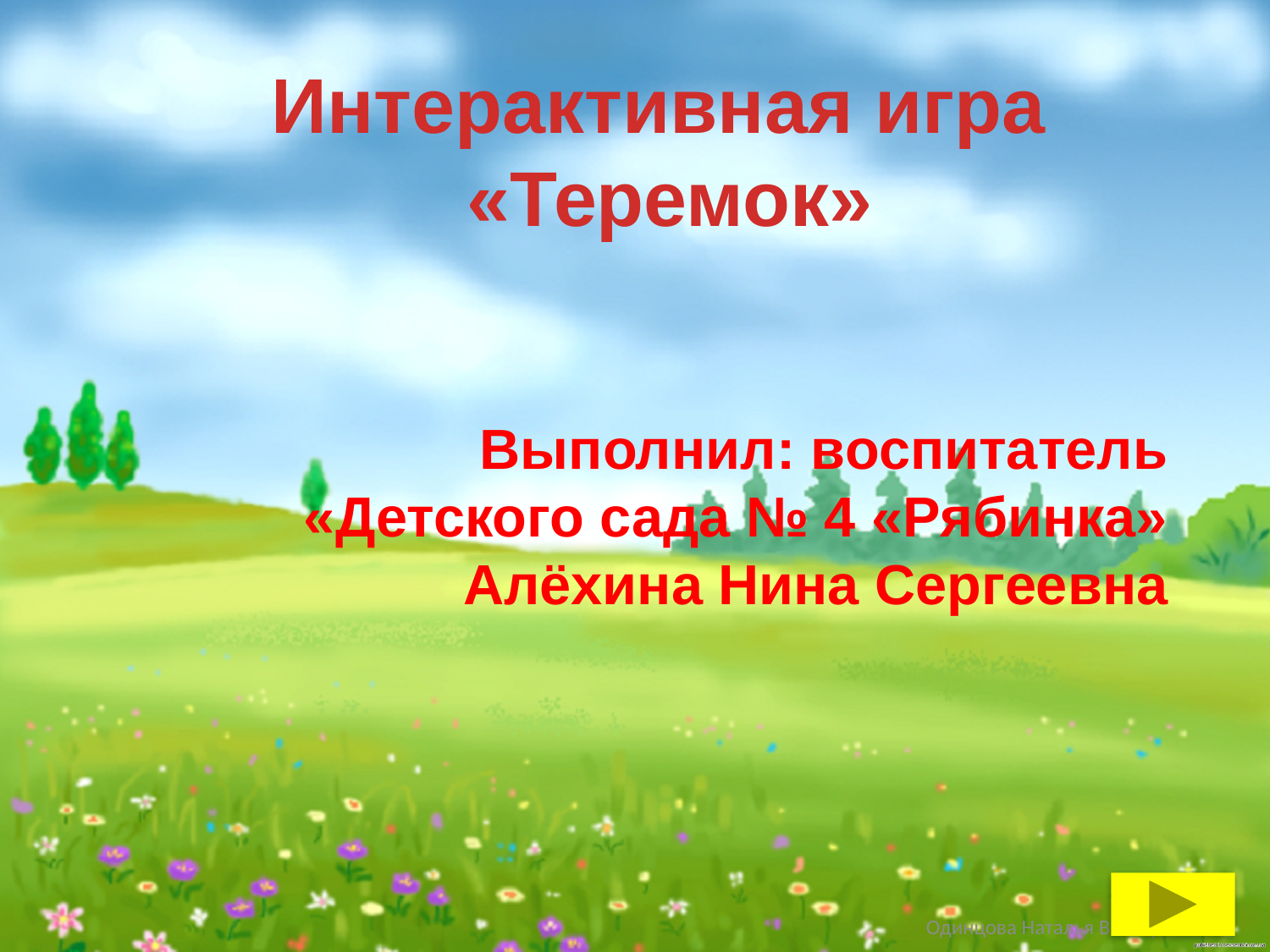

Интерактивная игра
«Теремок»
Выполнил: воспитатель «Детского сада № 4 «Рябинка»
Алёхина Нина Сергеевна

Одинцова Наталья Викторовна